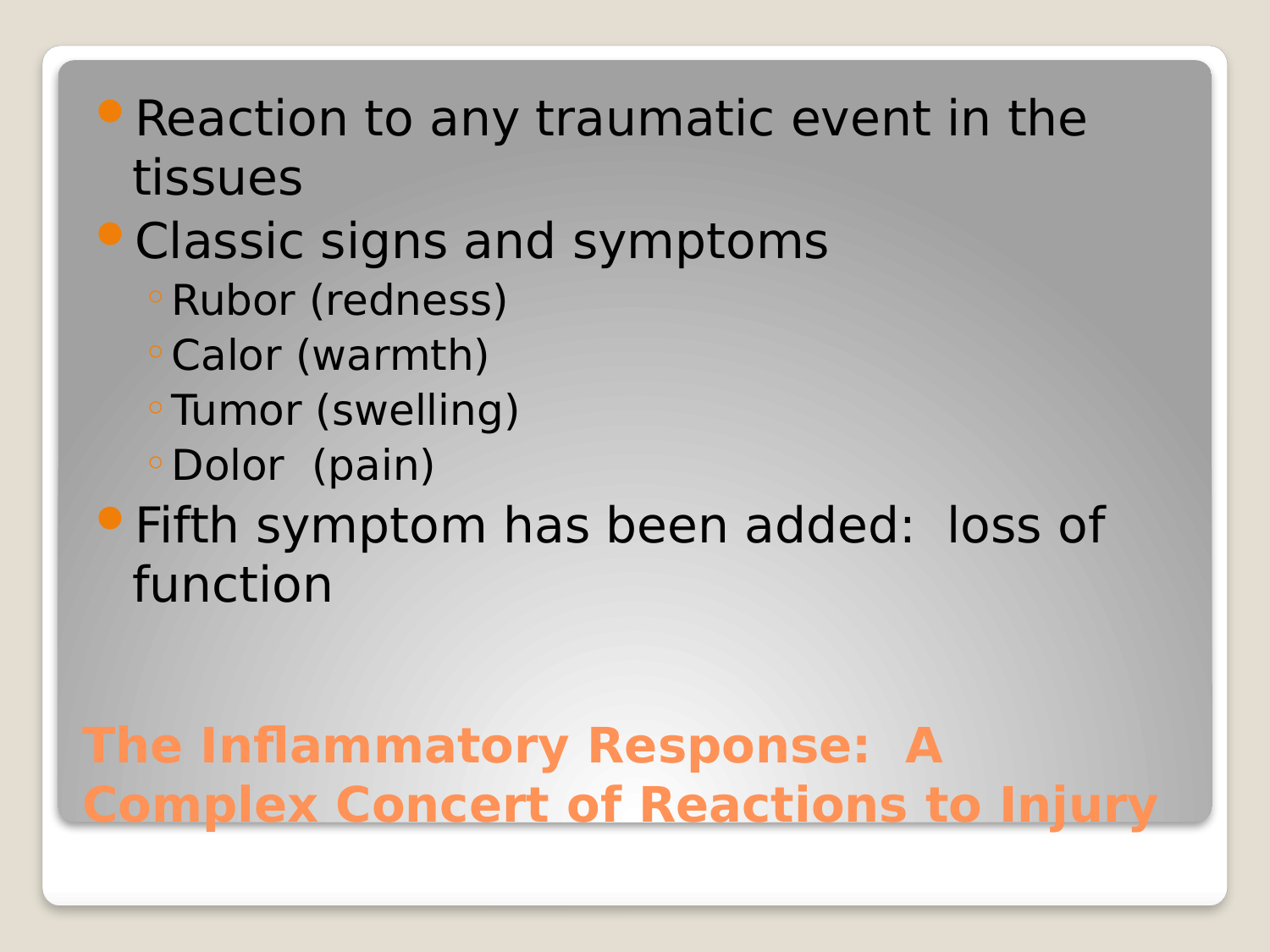

Reaction to any traumatic event in the tissues
Classic signs and symptoms
Rubor (redness)
Calor (warmth)
Tumor (swelling)
Dolor  (pain)
Fifth symptom has been added:  loss of function
# The Inflammatory Response:  A Complex Concert of Reactions to Injury